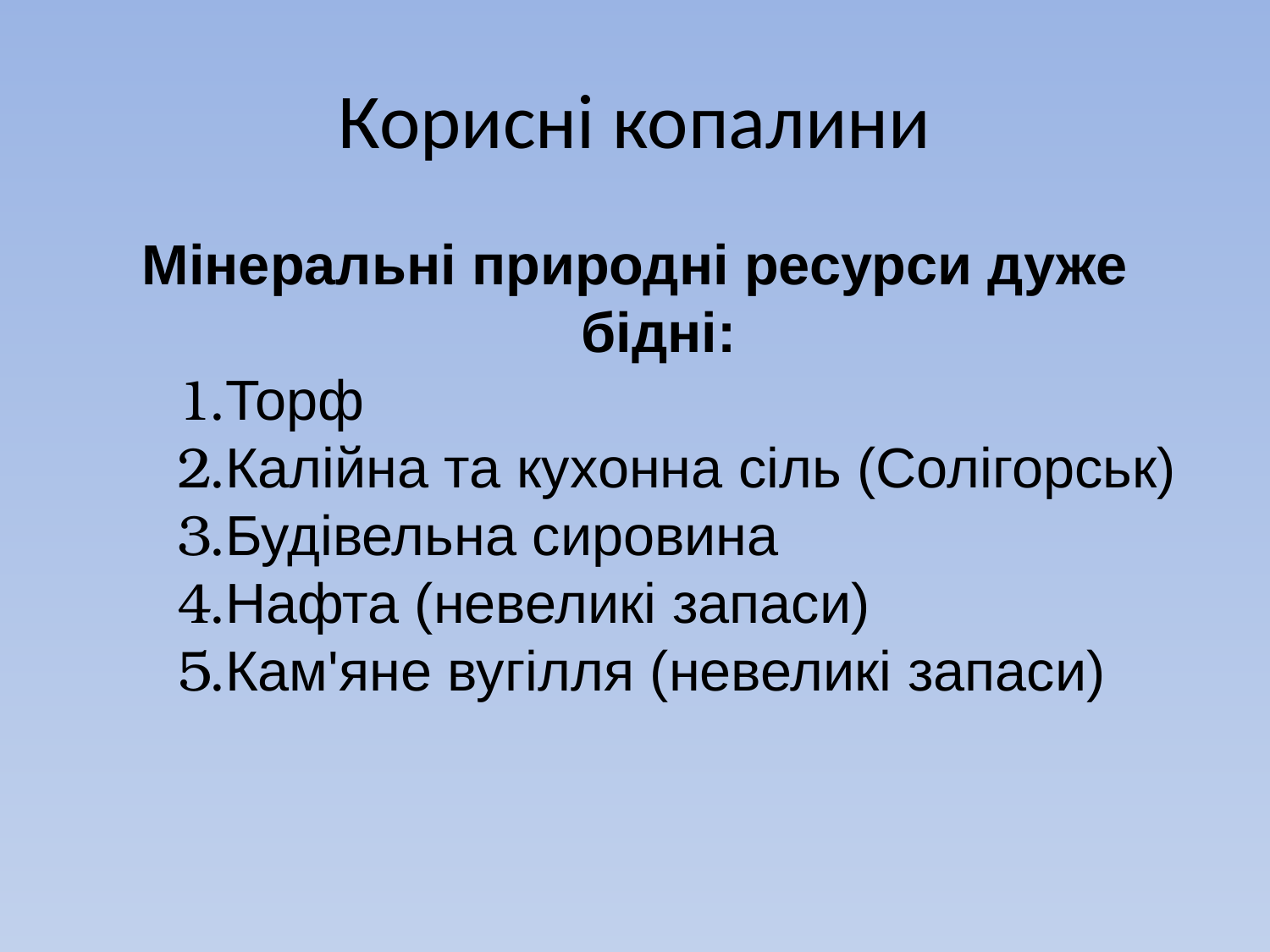

# Корисні копалини
Мінеральні природні ресурси дуже бідні:
Торф
Калійна та кухонна сіль (Солігорськ)
Будівельна сировина
Нафта (невеликі запаси)
Кам'яне вугілля (невеликі запаси)